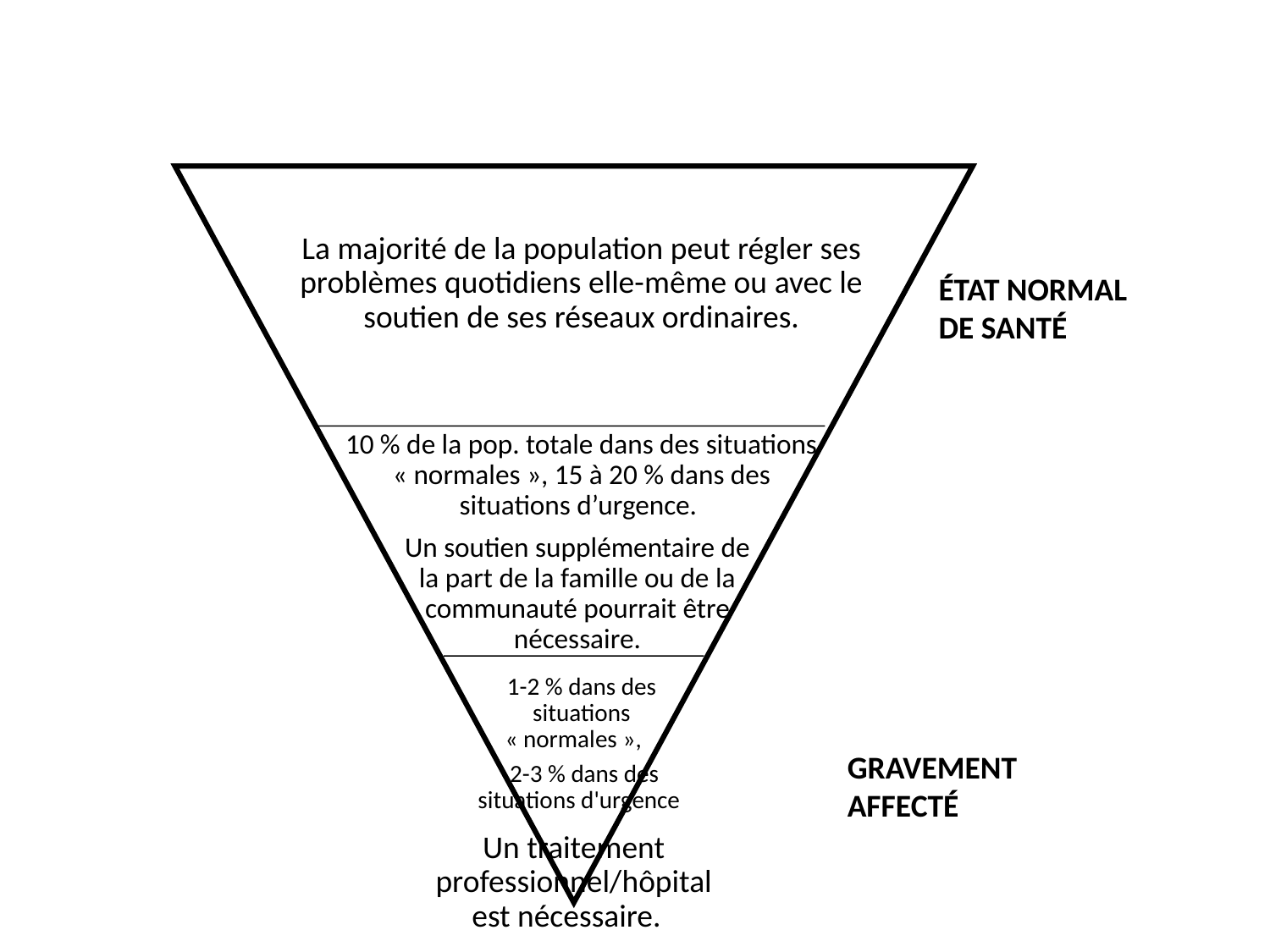

La majorité de la population peut régler ses problèmes quotidiens elle-même ou avec le soutien de ses réseaux ordinaires.
ÉTAT NORMAL DE SANTÉ
10 % de la pop. totale dans des situations « normales », 15 à 20 % dans des situations d’urgence.

Un soutien supplémentaire de la part de la famille ou de la communauté pourrait être nécessaire.

1-2 % dans des situations « normales »,
 2-3 % dans des situations d'urgence
GRAVEMENT AFFECTÉ
Un traitement professionnel/hôpital est nécessaire.